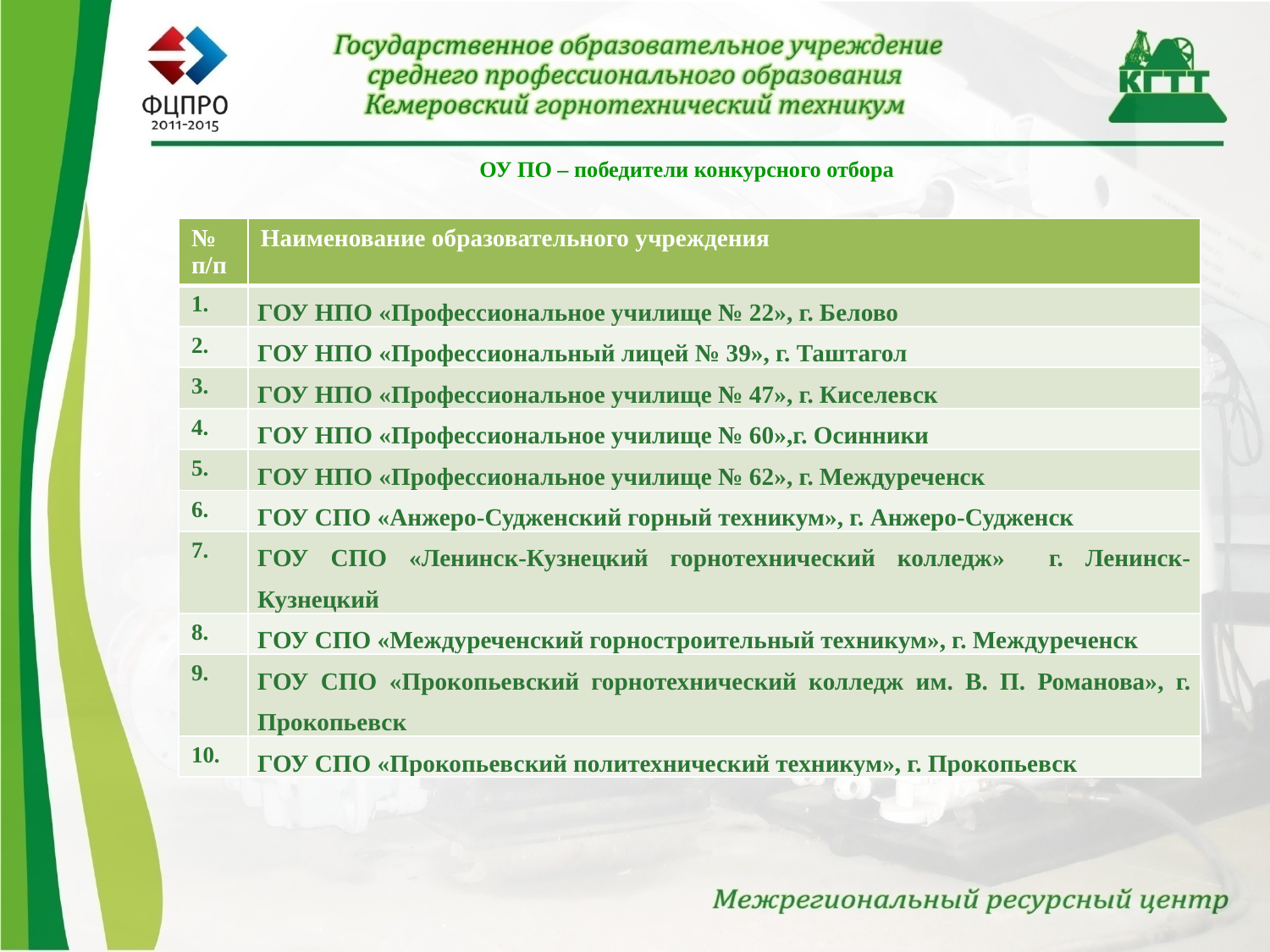

# ОУ ПО – победители конкурсного отбора
| № п/п | Наименование образовательного учреждения |
| --- | --- |
| 1. | ГОУ НПО «Профессиональное училище № 22», г. Белово |
| 2. | ГОУ НПО «Профессиональный лицей № 39», г. Таштагол |
| 3. | ГОУ НПО «Профессиональное училище № 47», г. Киселевск |
| 4. | ГОУ НПО «Профессиональное училище № 60»,г. Осинники |
| 5. | ГОУ НПО «Профессиональное училище № 62», г. Междуреченск |
| 6. | ГОУ СПО «Анжеро-Судженский горный техникум», г. Анжеро-Судженск |
| 7. | ГОУ СПО «Ленинск-Кузнецкий горнотехнический колледж» г. Ленинск-Кузнецкий |
| 8. | ГОУ СПО «Междуреченский горностроительный техникум», г. Междуреченск |
| 9. | ГОУ СПО «Прокопьевский горнотехнический колледж им. В. П. Романова», г. Прокопьевск |
| 10. | ГОУ СПО «Прокопьевский политехнический техникум», г. Прокопьевск |